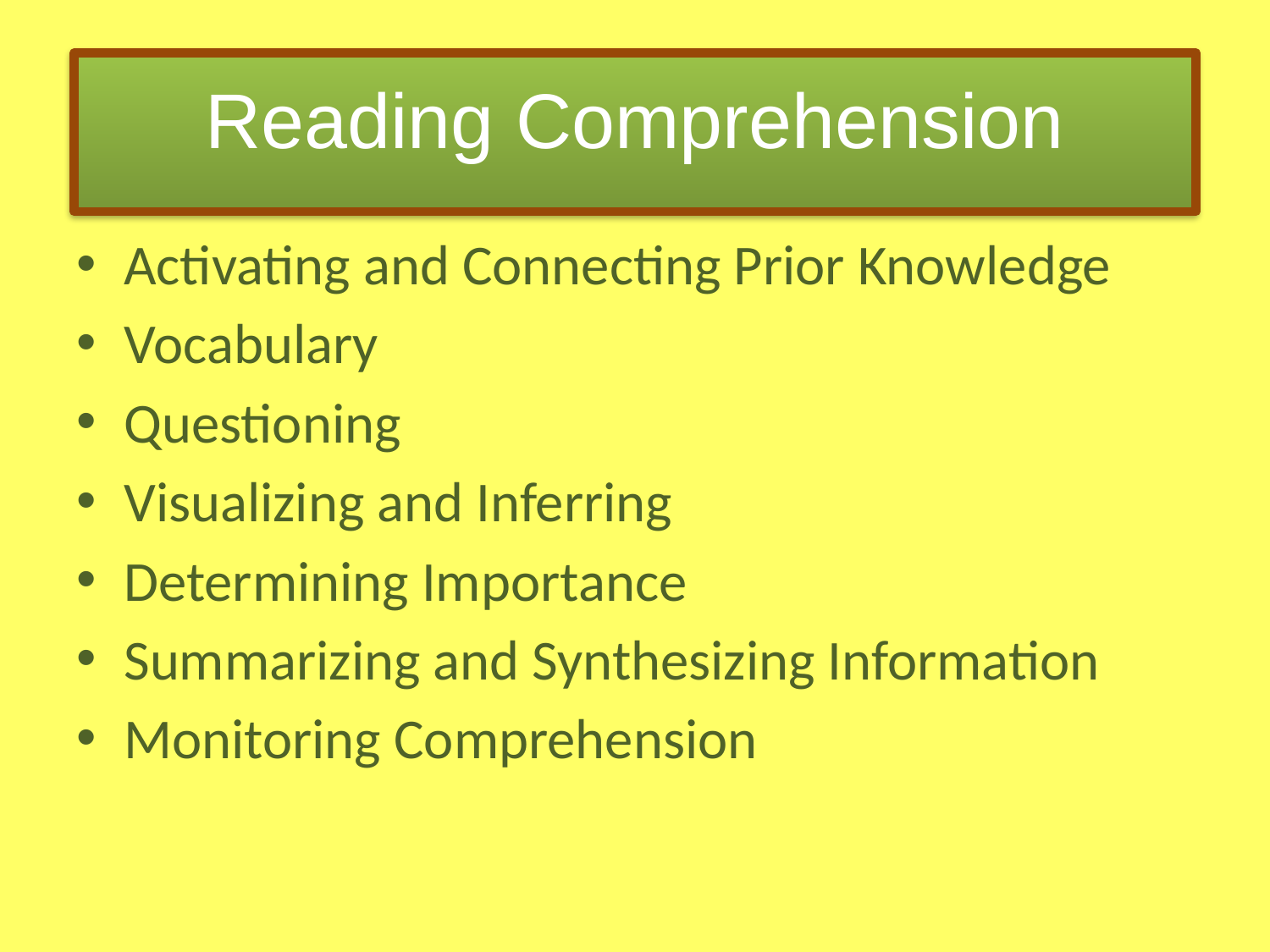

# Reading Comprehension

Activating and Connecting Prior Knowledge
Vocabulary
Questioning
Visualizing and Inferring
Determining Importance
Summarizing and Synthesizing Information
Monitoring Comprehension